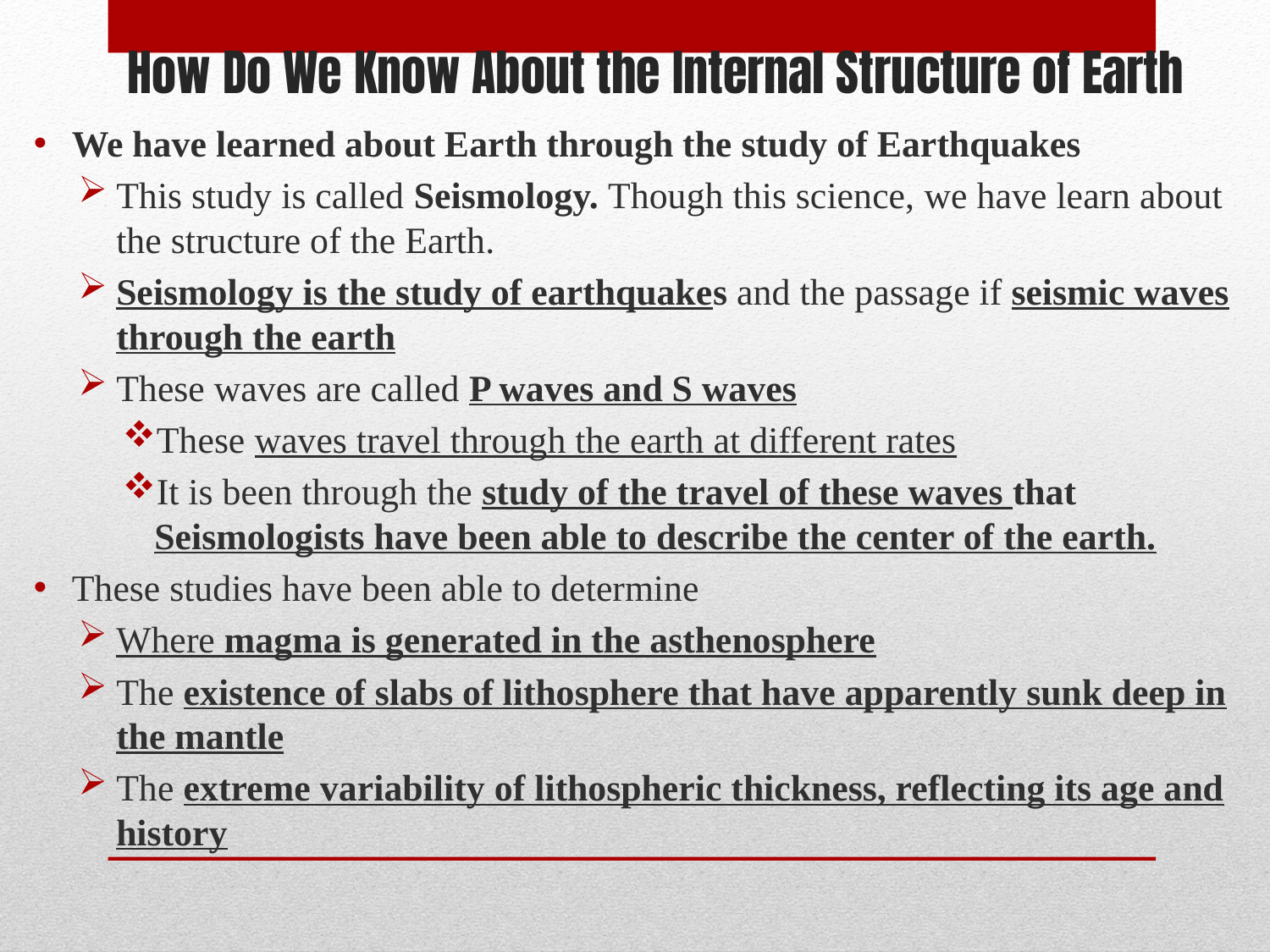

How Do We Know About the Internal Structure of Earth
We have learned about Earth through the study of Earthquakes
This study is called Seismology. Though this science, we have learn about the structure of the Earth.
Seismology is the study of earthquakes and the passage if seismic waves through the earth
These waves are called P waves and S waves
These waves travel through the earth at different rates
It is been through the study of the travel of these waves that Seismologists have been able to describe the center of the earth.
These studies have been able to determine
Where magma is generated in the asthenosphere
The existence of slabs of lithosphere that have apparently sunk deep in the mantle
The extreme variability of lithospheric thickness, reflecting its age and history